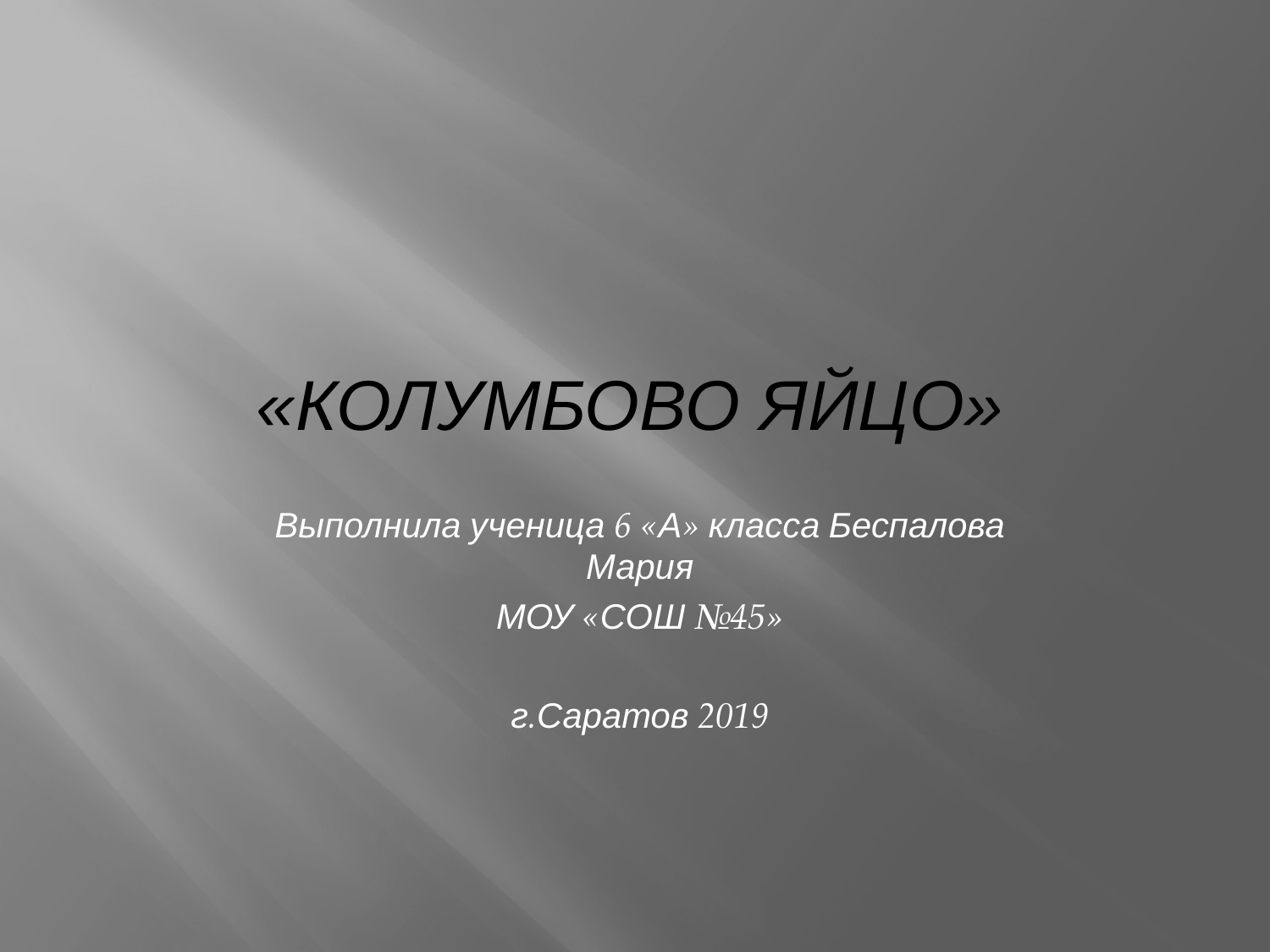

# «Колумбово яйцо»
Выполнила ученица 6 «А» класса Беспалова Мария
МОУ «СОШ №45»

г.Саратов 2019